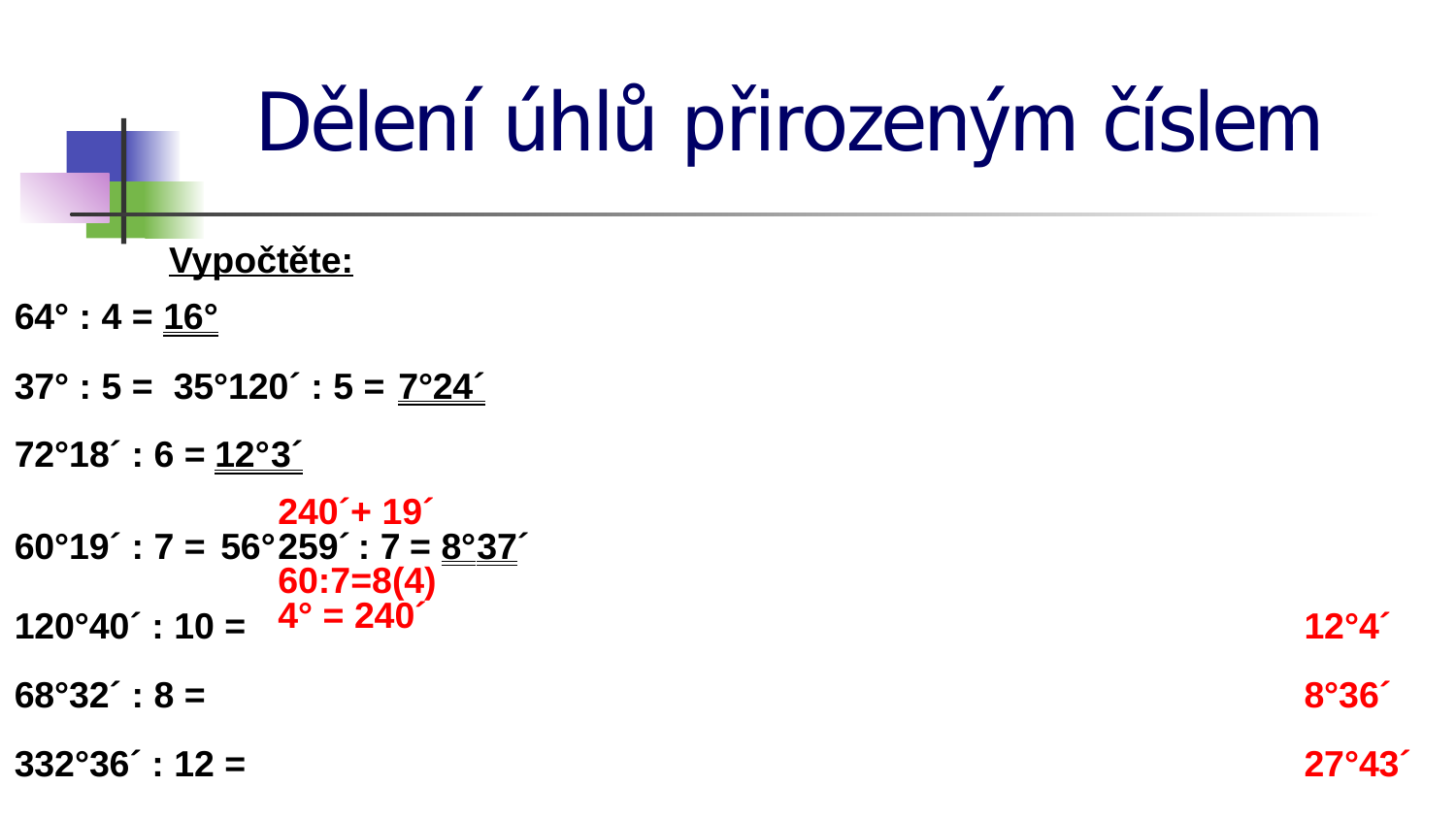

# Dělení úhlů přirozeným číslem
Vypočtěte:
64° : 4 =
16°
37° : 5 =
35°120´ : 5 =
7°
24´
72°18´ : 6 =
12°
 3´
240´+ 19´
60°19´ : 7 =
56°
259´
: 7
= 8°
37´
60:7=8(4)
4° = 240´
12°4´
120°40´ : 10 =
8°36´
68°32´ : 8 =
332°36´ : 12 =
27°43´